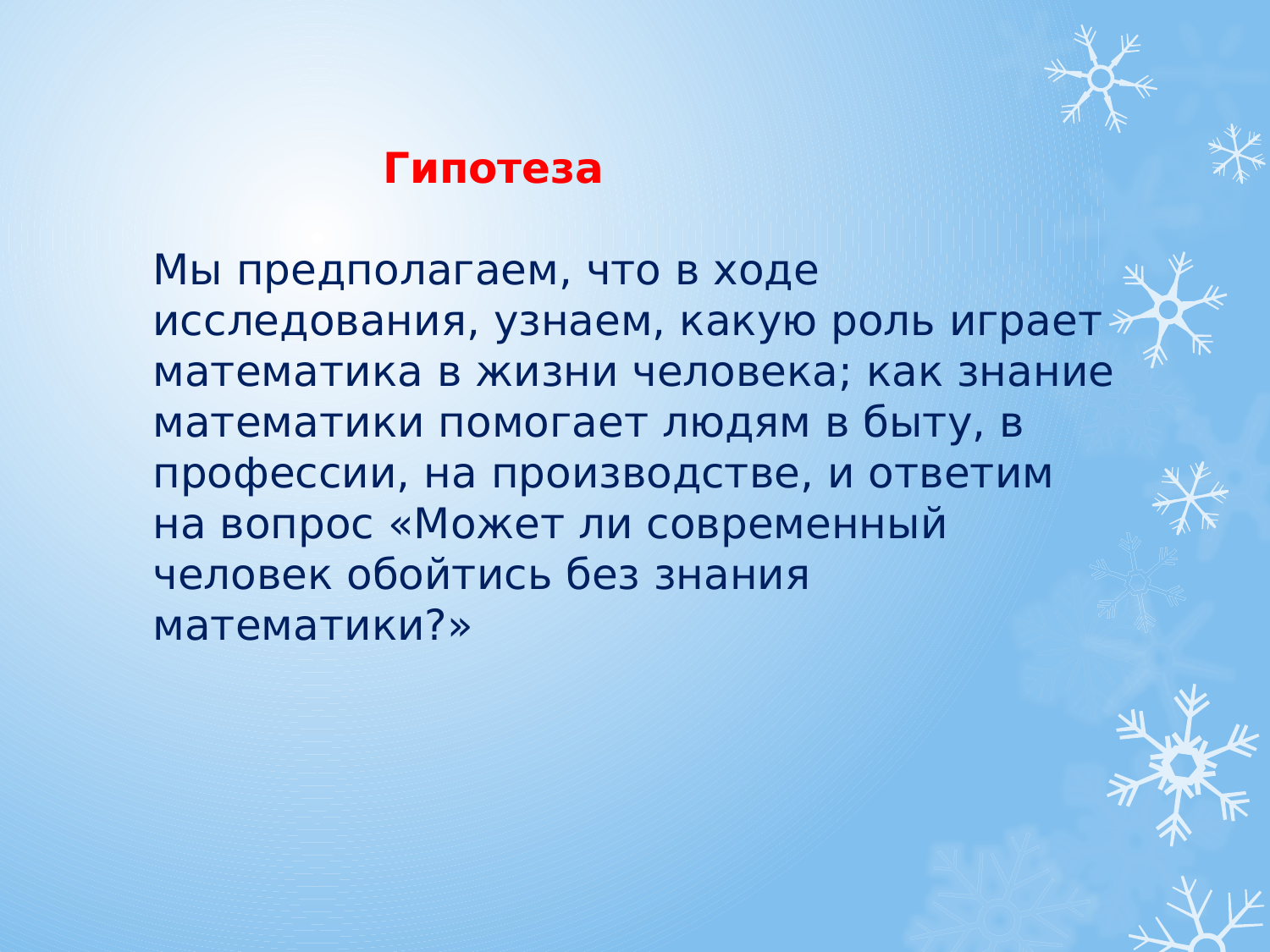

# Гипотеза Мы предполагаем, что в ходе исследования, узнаем, какую роль играет математика в жизни человека; как знание математики помогает людям в быту, в профессии, на производстве, и ответим на вопрос «Может ли современный человек обойтись без знания математики?»